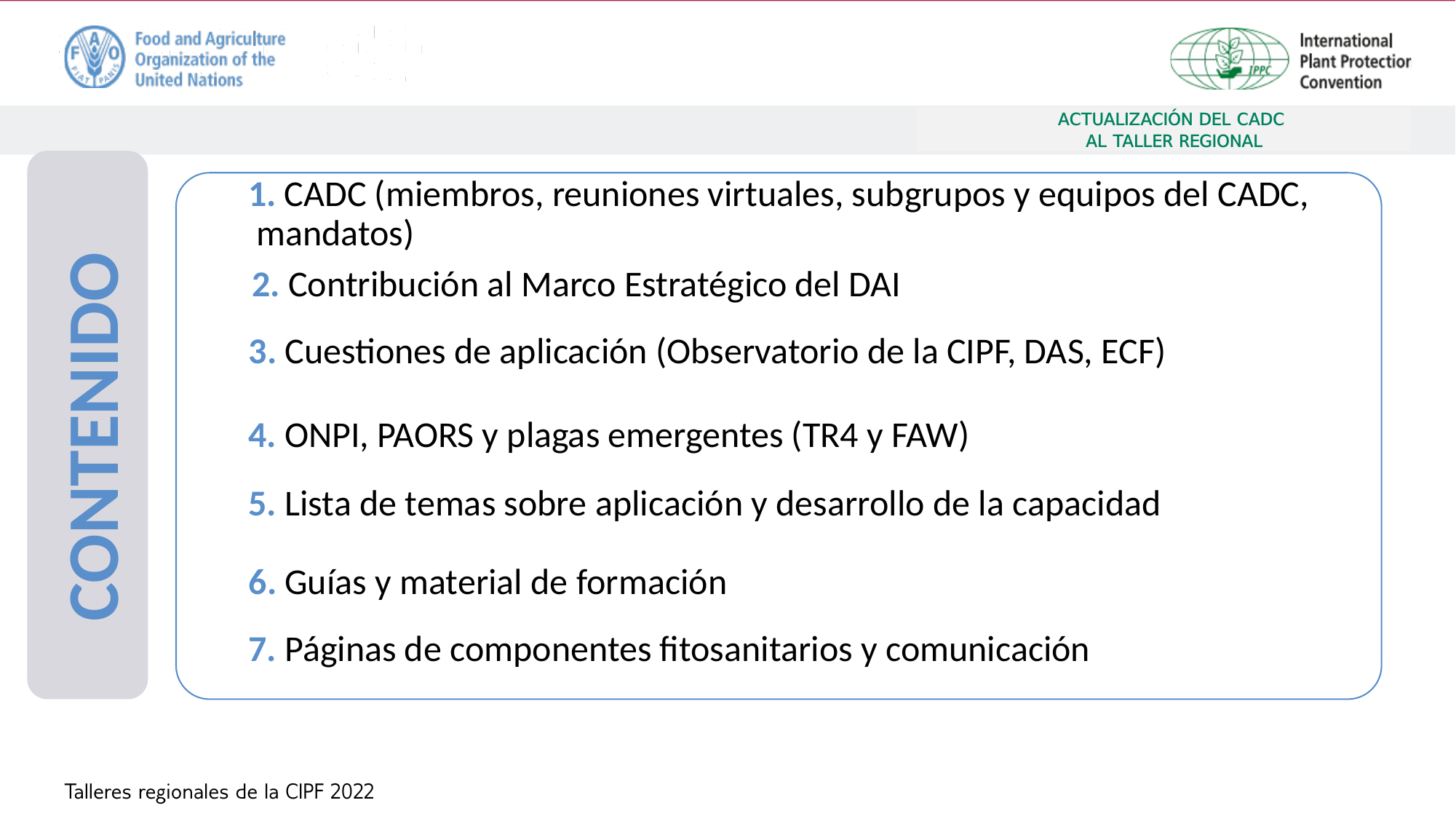

ACTUALIZACIÓN DEL CADC
AL TALLER REGIONAL

1. CADC (miembros, reuniones virtuales, subgrupos y equipos del CADC, 	  mandatos)
2. Contribución al Marco Estratégico del DAI
3. Cuestiones de aplicación (Observatorio de la CIPF, DAS, ECF)
# CONTENIDO
4. ONPI, PAORS y plagas emergentes (TR4 y FAW)
5. Lista de temas sobre aplicación y desarrollo de la capacidad
6. Guías y material de formación
7. Páginas de componentes fitosanitarios y comunicación
Talleres regionales de la CIPF 2022